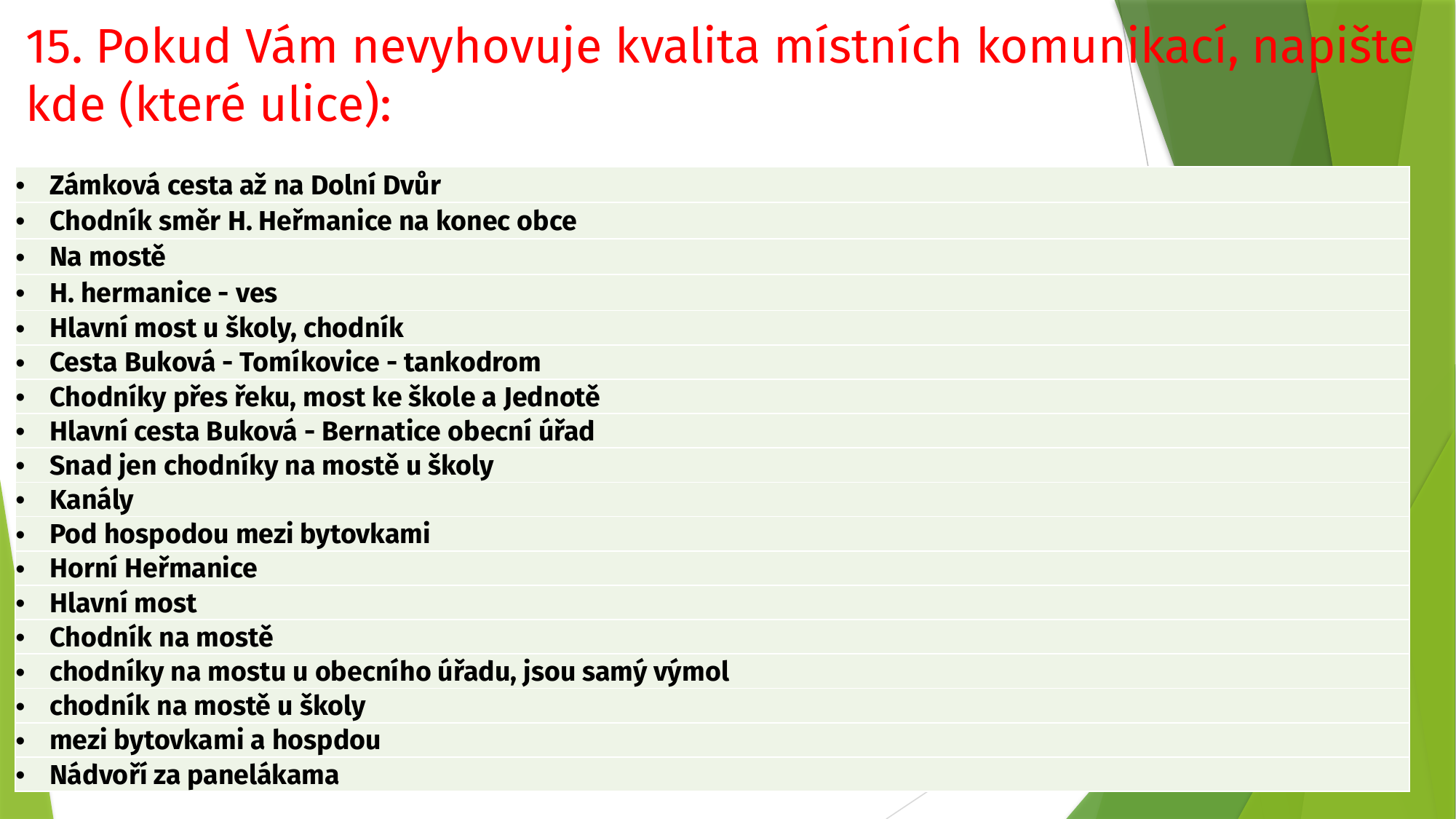

# 15. Pokud Vám nevyhovuje kvalita místních komunikací, napište kde (které ulice):
| Zámková cesta až na Dolní Dvůr |
| --- |
| Chodník směr H. Heřmanice na konec obce |
| Na mostě |
| H. hermanice - ves |
| Hlavní most u školy, chodník |
| Cesta Buková - Tomíkovice - tankodrom |
| Chodníky přes řeku, most ke škole a Jednotě |
| Hlavní cesta Buková - Bernatice obecní úřad |
| Snad jen chodníky na mostě u školy |
| Kanály |
| Pod hospodou mezi bytovkami |
| Horní Heřmanice |
| Hlavní most |
| Chodník na mostě |
| chodníky na mostu u obecního úřadu, jsou samý výmol |
| chodník na mostě u školy |
| mezi bytovkami a hospdou |
| Nádvoří za panelákama |